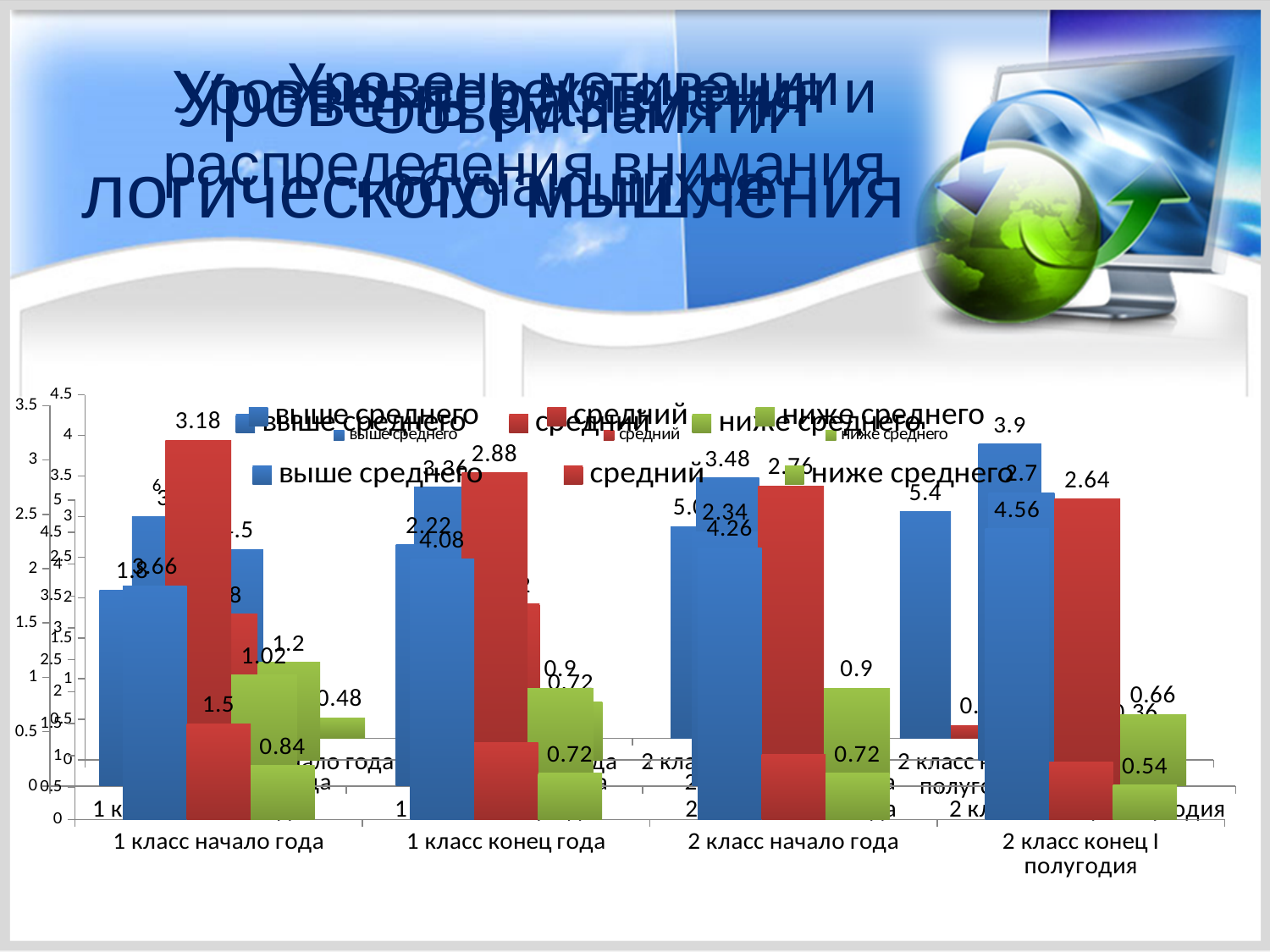

# Уровень мотивации
Уровень развития логического мышления
Уровень переключения и распределения внимания
Объем памяти обучающихся

### Chart

| Category | выше среднего | средний | ниже среднего |
|---|---|---|---|
| 1 класс начало года | 3.0 | 1.8 | 1.2 |
| 1 класс конец года | 3.36 | 1.9200000000000004 | 0.7200000000000002 |
| 2 класс начало года | 3.48 | 2.04 | 0.4800000000000001 |
| 2 класс конец I полугодия | 3.9 | 1.74 | 0.3600000000000001 |

### Chart

| Category | выше среднего | средний | ниже среднего |
|---|---|---|---|
| 1 класс начало года | 1.8 | 3.18 | 1.02 |
| 1 класс конец года | 2.22 | 2.88 | 0.9 |
| 2 класс начало года | 2.34 | 2.7600000000000002 | 0.9 |
| 2 класс конец I полугодия | 2.7 | 2.64 | 0.6600000000000003 |

### Chart

| Category | выше среднего | средний | ниже среднего |
|---|---|---|---|
| 1 класс начало года | 4.5 | 1.02 | 0.4800000000000001 |
| 1 класс конец года | 4.8 | 0.78 | 0.4200000000000001 |
| 2 класс начало года | 5.04 | 0.6000000000000002 | 0.3600000000000001 |
| 2 класс конец I полугодия | 5.4 | 0.3000000000000001 | 0.3000000000000001 |

### Chart

| Category | выше среднего | средний | ниже среднего |
|---|---|---|---|
| 1 класс начало года | 3.66 | 1.5 | 0.8400000000000002 |
| 1 класс конец года | 4.08 | 1.2 | 0.7200000000000002 |
| 2 класс начало года | 4.26 | 1.02 | 0.7200000000000002 |
| 2 класс конец I полугодия | 4.56 | 0.9 | 0.54 |